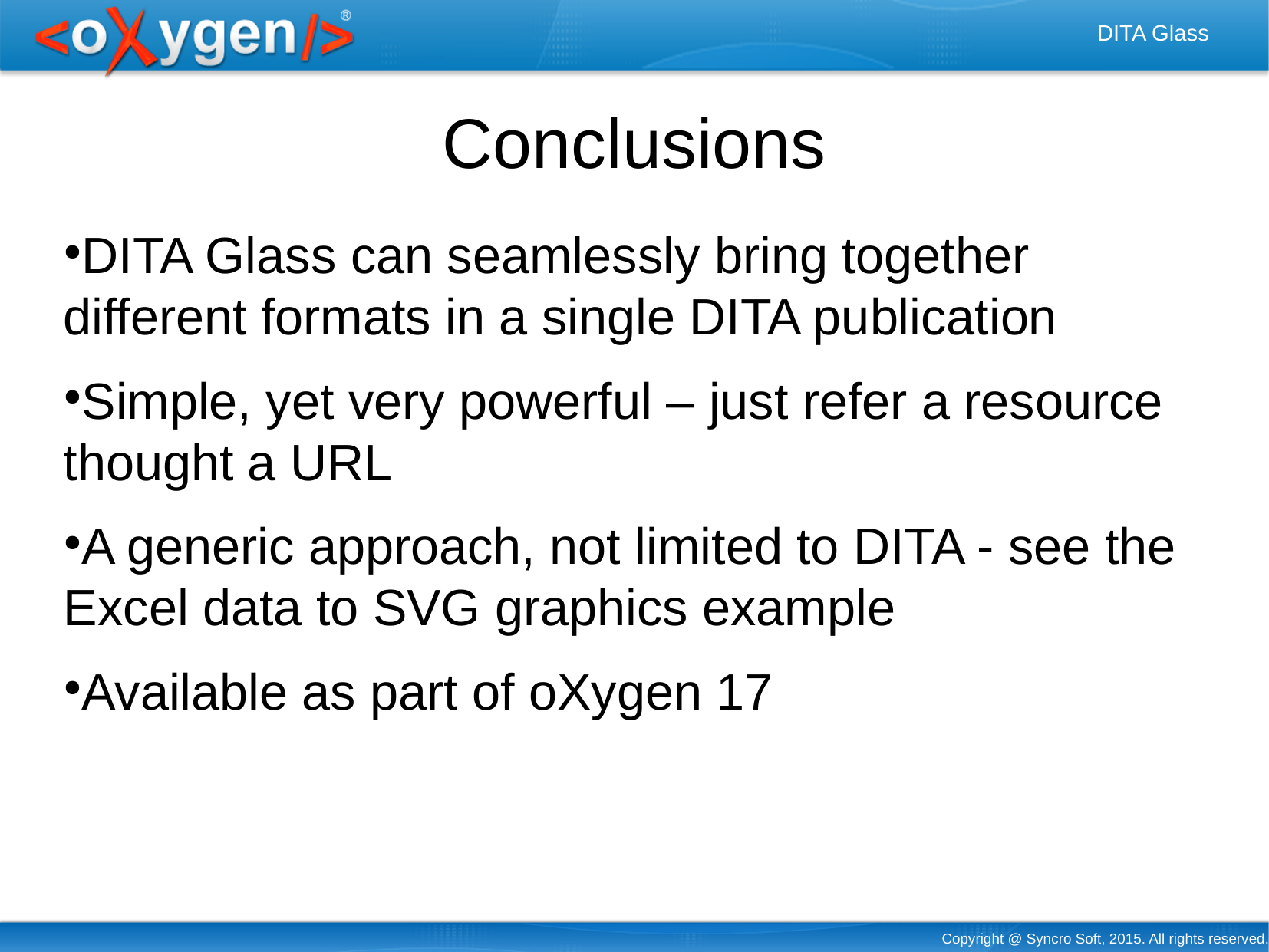

Conclusions
DITA Glass can seamlessly bring together different formats in a single DITA publication
Simple, yet very powerful – just refer a resource thought a URL
A generic approach, not limited to DITA - see the Excel data to SVG graphics example
Available as part of oXygen 17